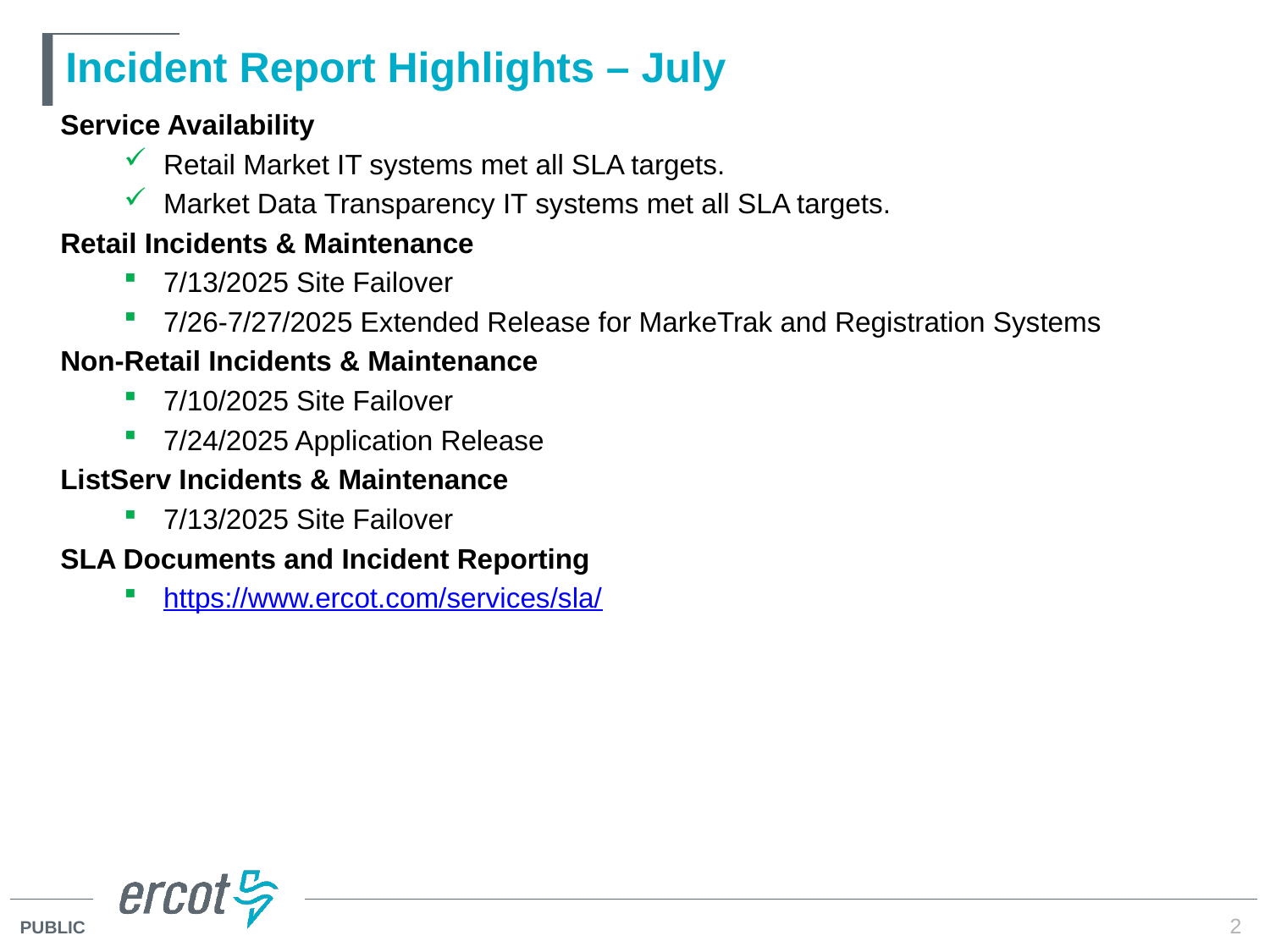

# Incident Report Highlights – July
Service Availability
Retail Market IT systems met all SLA targets.
Market Data Transparency IT systems met all SLA targets.
Retail Incidents & Maintenance
7/13/2025 Site Failover
7/26-7/27/2025 Extended Release for MarkeTrak and Registration Systems
Non-Retail Incidents & Maintenance
7/10/2025 Site Failover
7/24/2025 Application Release
ListServ Incidents & Maintenance
7/13/2025 Site Failover
SLA Documents and Incident Reporting
https://www.ercot.com/services/sla/

2